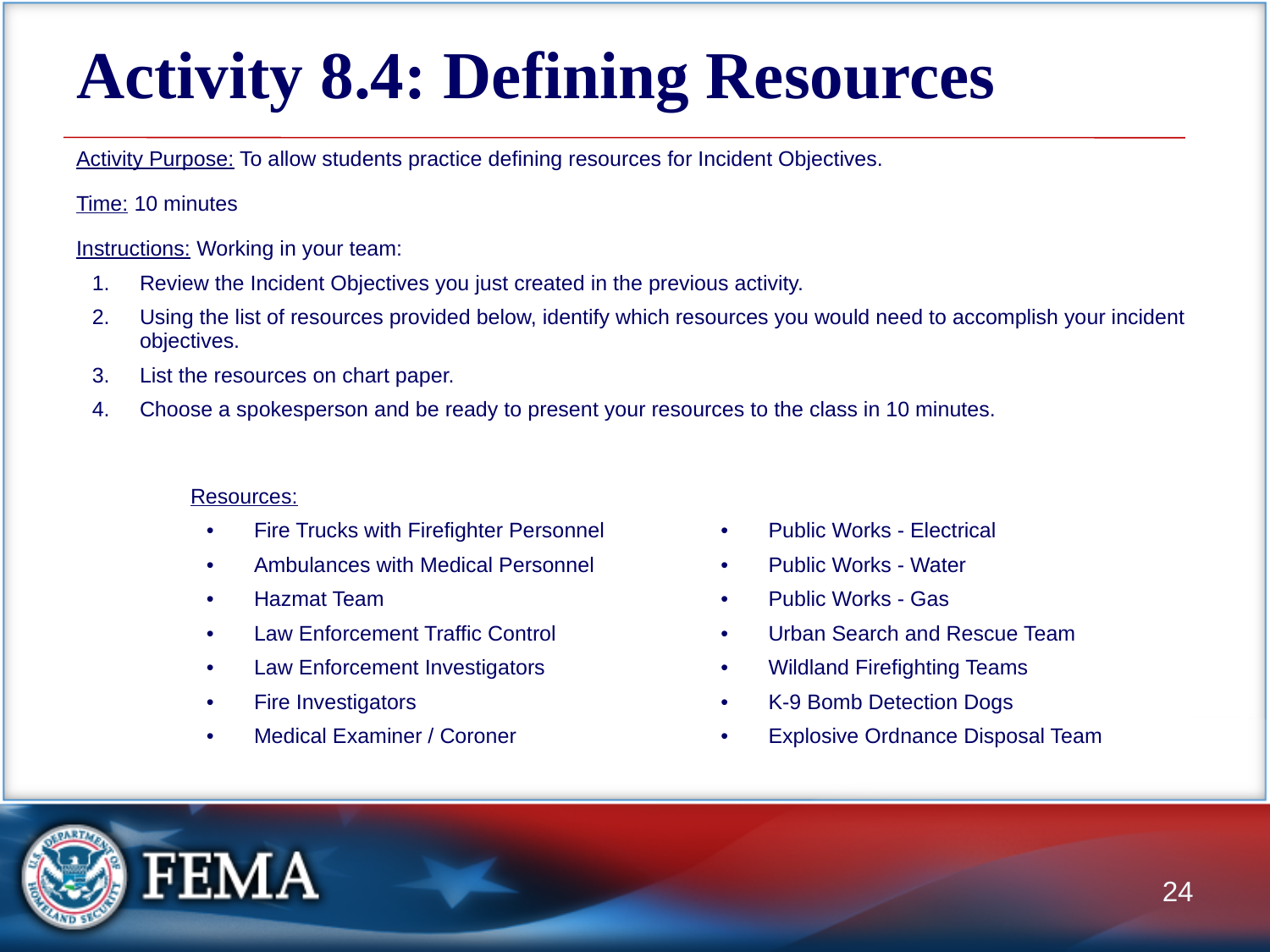

# Activity 8.4: Defining Resources
| Activity Purpose: To allow students practice defining resources for Incident Objectives. Time: 10 minutes Instructions: Working in your team: Review the Incident Objectives you just created in the previous activity. Using the list of resources provided below, identify which resources you would need to accomplish your incident objectives. List the resources on chart paper. Choose a spokesperson and be ready to present your resources to the class in 10 minutes. |  |  |
| --- | --- | --- |
|  |  |  |
|  | Resources: Fire Trucks with Firefighter Personnel Ambulances with Medical Personnel Hazmat Team Law Enforcement Traffic Control Law Enforcement Investigators Fire Investigators Medical Examiner / Coroner | Public Works - Electrical Public Works - Water Public Works - Gas Urban Search and Rescue Team Wildland Firefighting Teams K-9 Bomb Detection Dogs Explosive Ordnance Disposal Team |
24